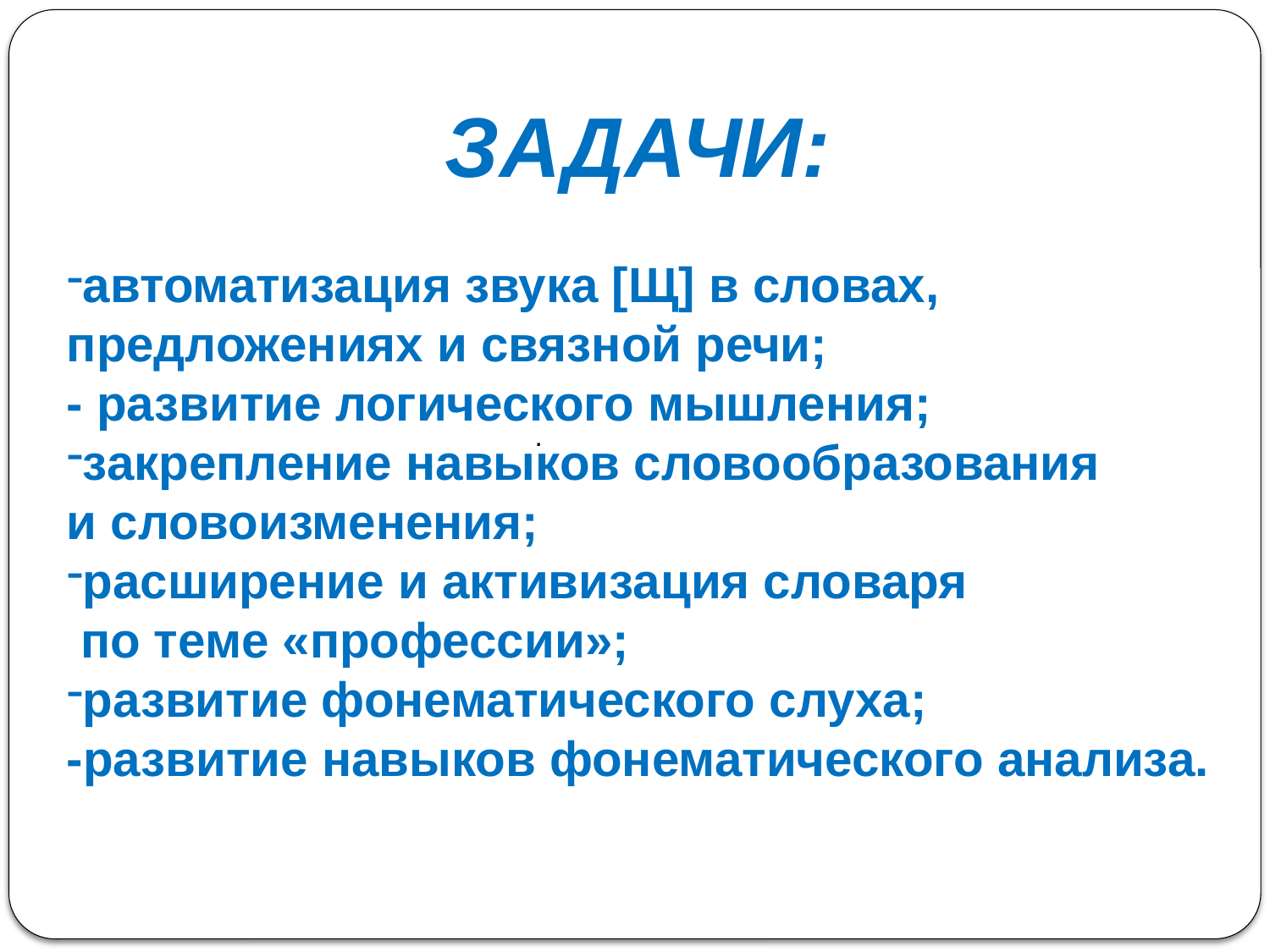

ЗАДАЧИ:

автоматизация звука [Щ] в словах,
предложениях и связной речи;
- развитие логического мышления;
закрепление навыков словообразования
и словоизменения;
расширение и активизация словаря
 по теме «профессии»;
развитие фонематического слуха;
-развитие навыков фонематического анализа.
.